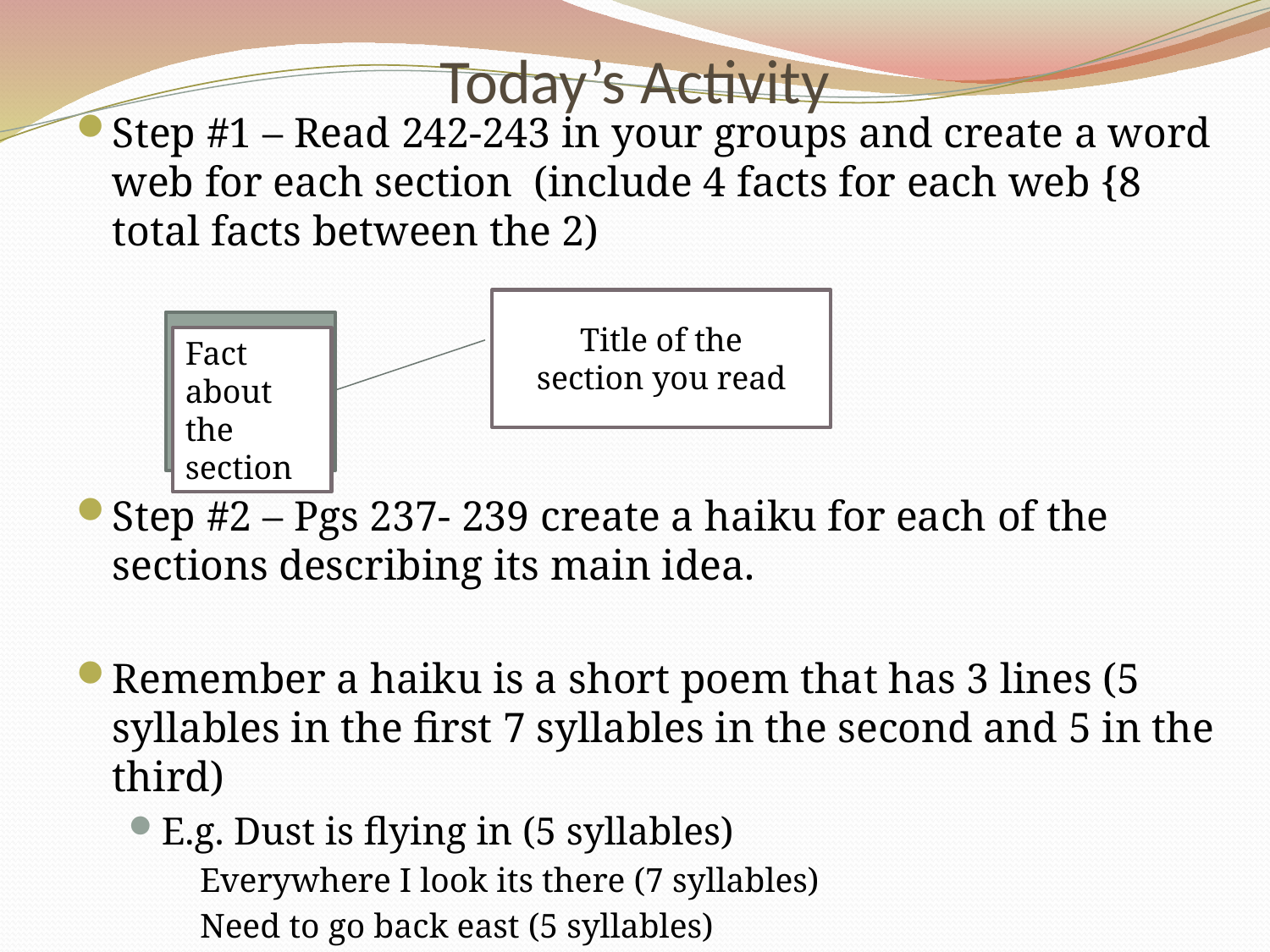

# Today’s Activity
Step #1 – Read 242-243 in your groups and create a word web for each section  (include 4 facts for each web {8 total facts between the 2)

Step #2 – Pgs 237- 239 create a haiku for each of the sections describing its main idea.

Remember a haiku is a short poem that has 3 lines (5 syllables in the first 7 syllables in the second and 5 in the third)
E.g. Dust is flying in (5 syllables)
	    Everywhere I look its there (7 syllables)
	    Need to go back east (5 syllables)

Title of the section you read
Fact about the section